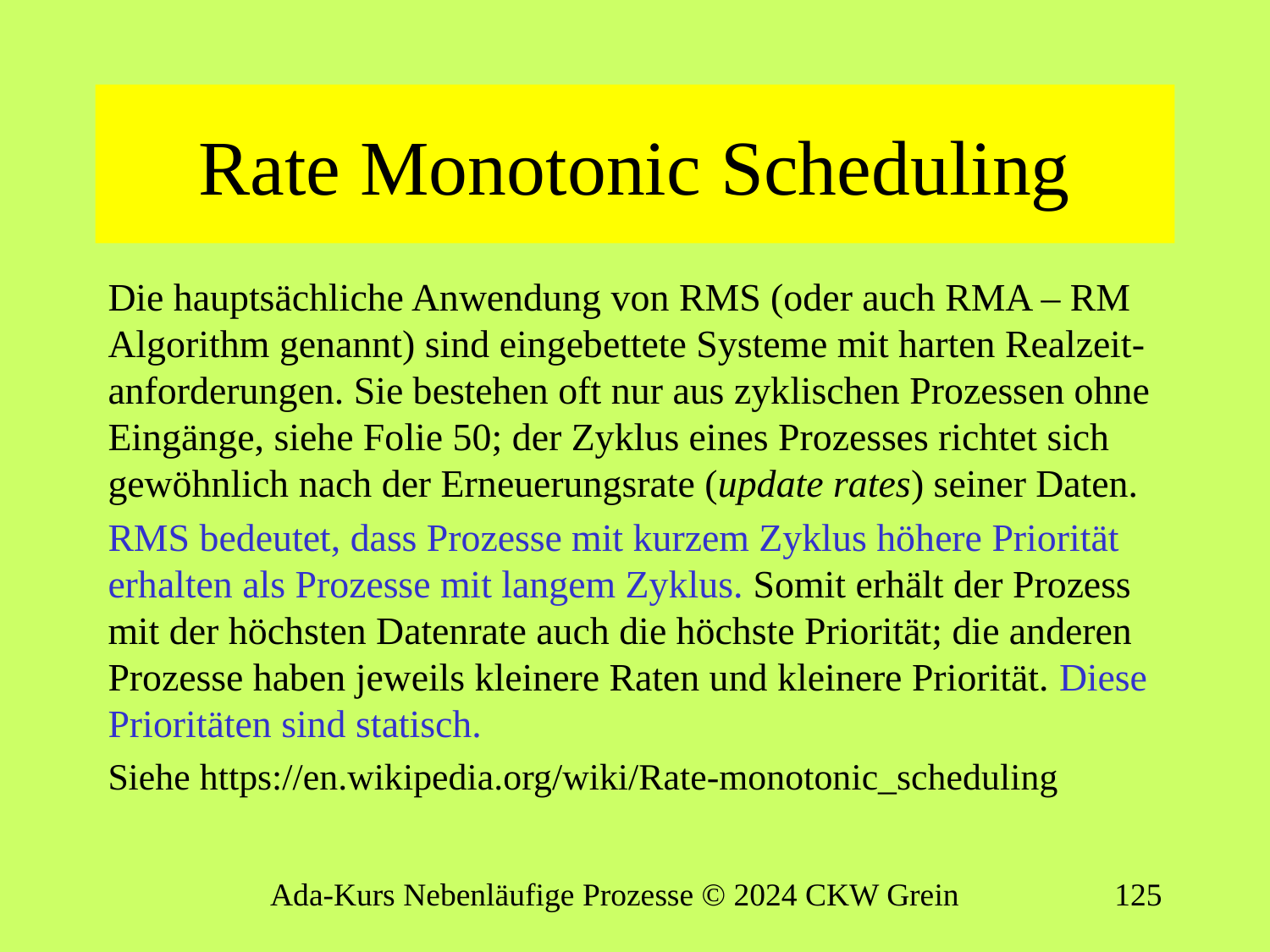

# Rate Monotonic Scheduling
Die hauptsächliche Anwendung von RMS (oder auch RMA – RM Algorithm genannt) sind eingebettete Systeme mit harten Realzeit-anforderungen. Sie bestehen oft nur aus zyklischen Prozessen ohne Eingänge, siehe Folie 50; der Zyklus eines Prozesses richtet sich gewöhnlich nach der Erneuerungsrate (update rates) seiner Daten.
RMS bedeutet, dass Prozesse mit kurzem Zyklus höhere Priorität erhalten als Prozesse mit langem Zyklus. Somit erhält der Prozess mit der höchsten Datenrate auch die höchste Priorität; die anderen Prozesse haben jeweils kleinere Raten und kleinere Priorität. Diese Prioritäten sind statisch.
Siehe https://en.wikipedia.org/wiki/Rate-monotonic_scheduling
Ada-Kurs Nebenläufige Prozesse © 2024 CKW Grein
125